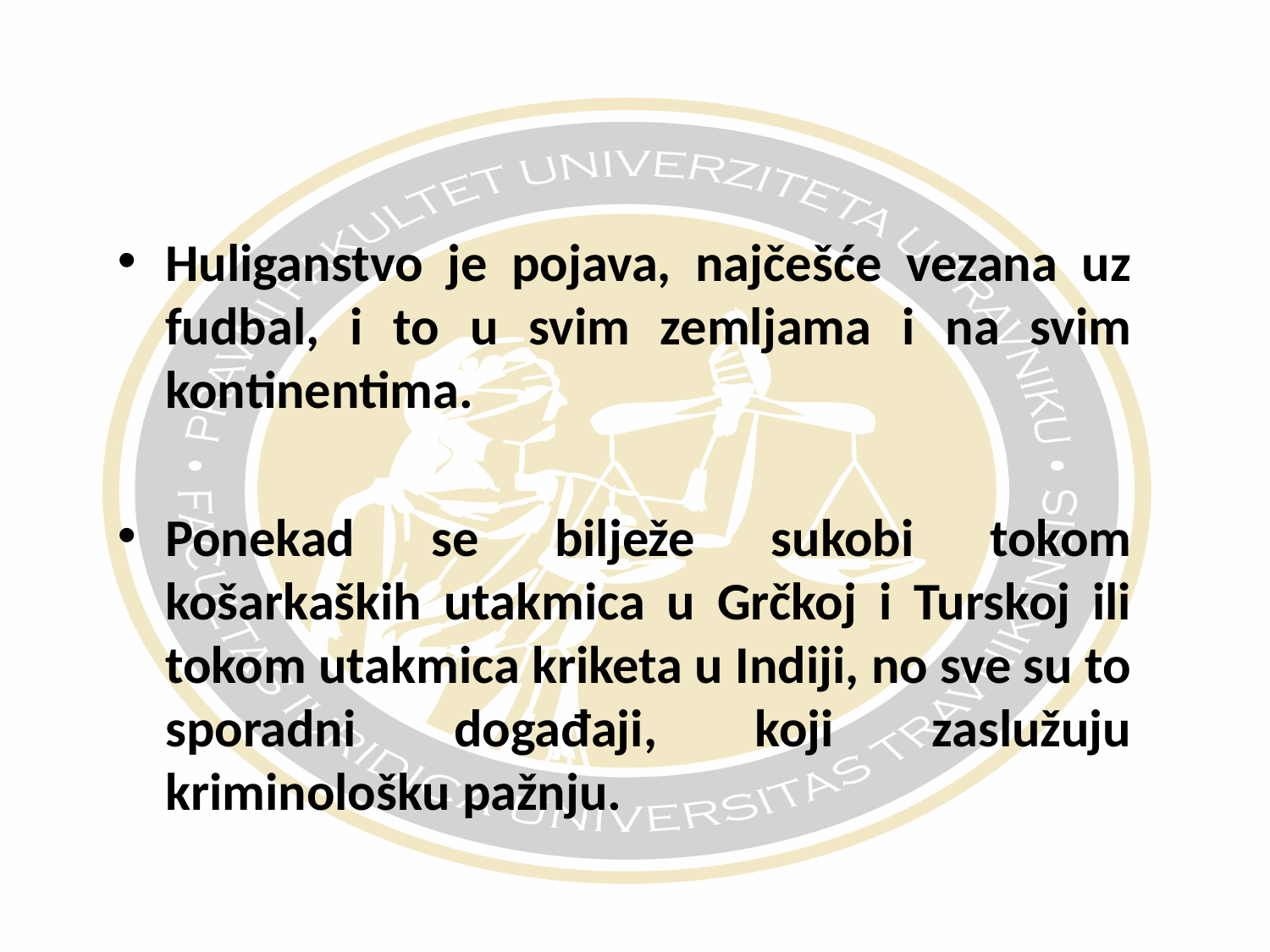

#
Huliganstvo je pojava, najčešće vezana uz fudbal, i to u svim zemljama i na svim kontinentima.

Ponekad se bilježe sukobi tokom košarkaških utakmica u Grčkoj i Turskoj ili tokom utakmica kriketa u Indiji, no sve su to sporadni događaji, koji zaslužuju kriminološku pažnju.